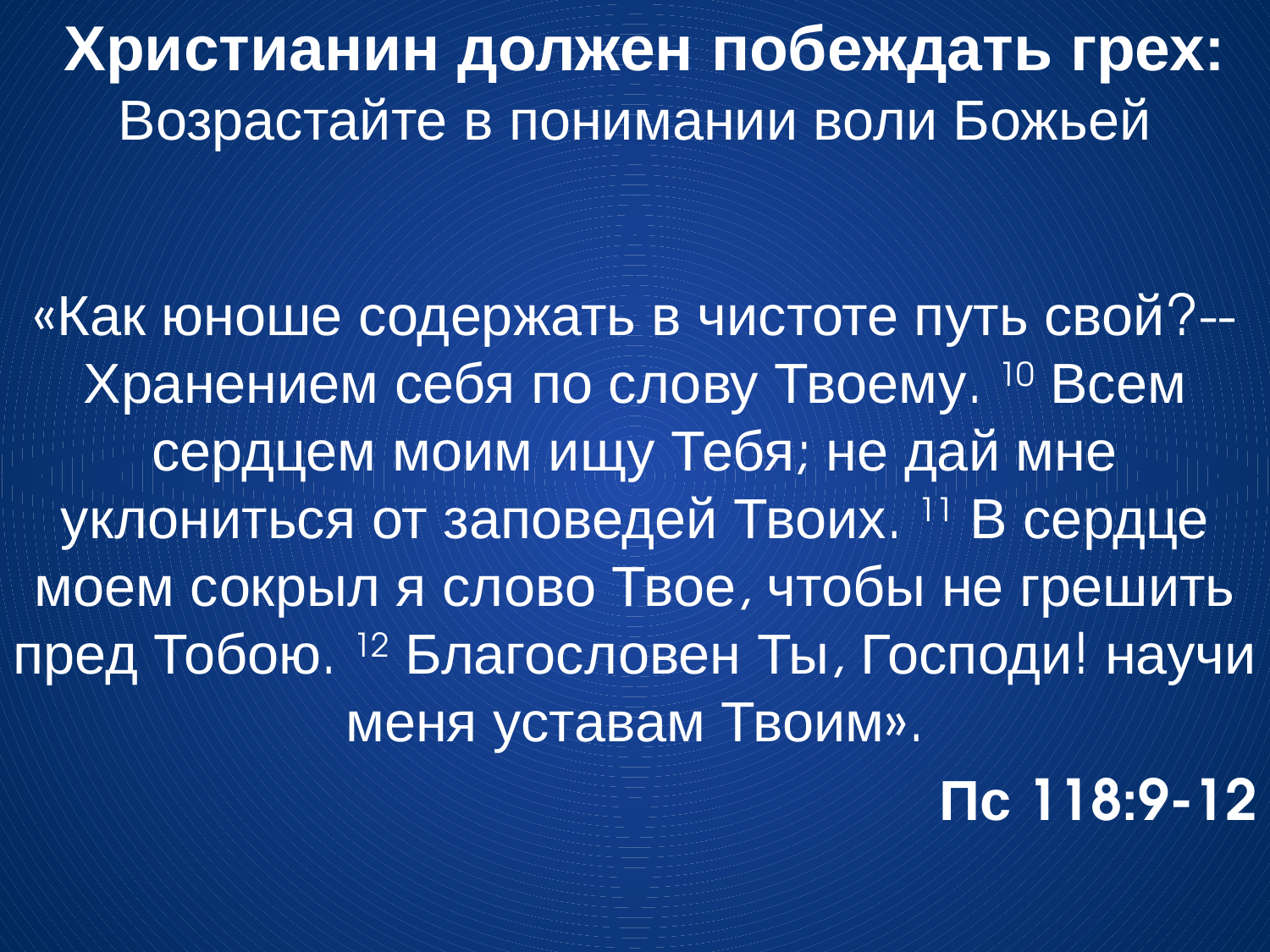

# Христианин должен побеждать грех: Возрастайте в понимании воли Божьей
«Как юноше содержать в чистоте путь свой?-- Хранением себя по слову Твоему. 10 Всем сердцем моим ищу Тебя; не дай мне уклониться от заповедей Твоих. 11 В сердце моем сокрыл я слово Твое, чтобы не грешить пред Тобою. 12 Благословен Ты, Господи! научи меня уставам Твоим».
Пс 118:9-12